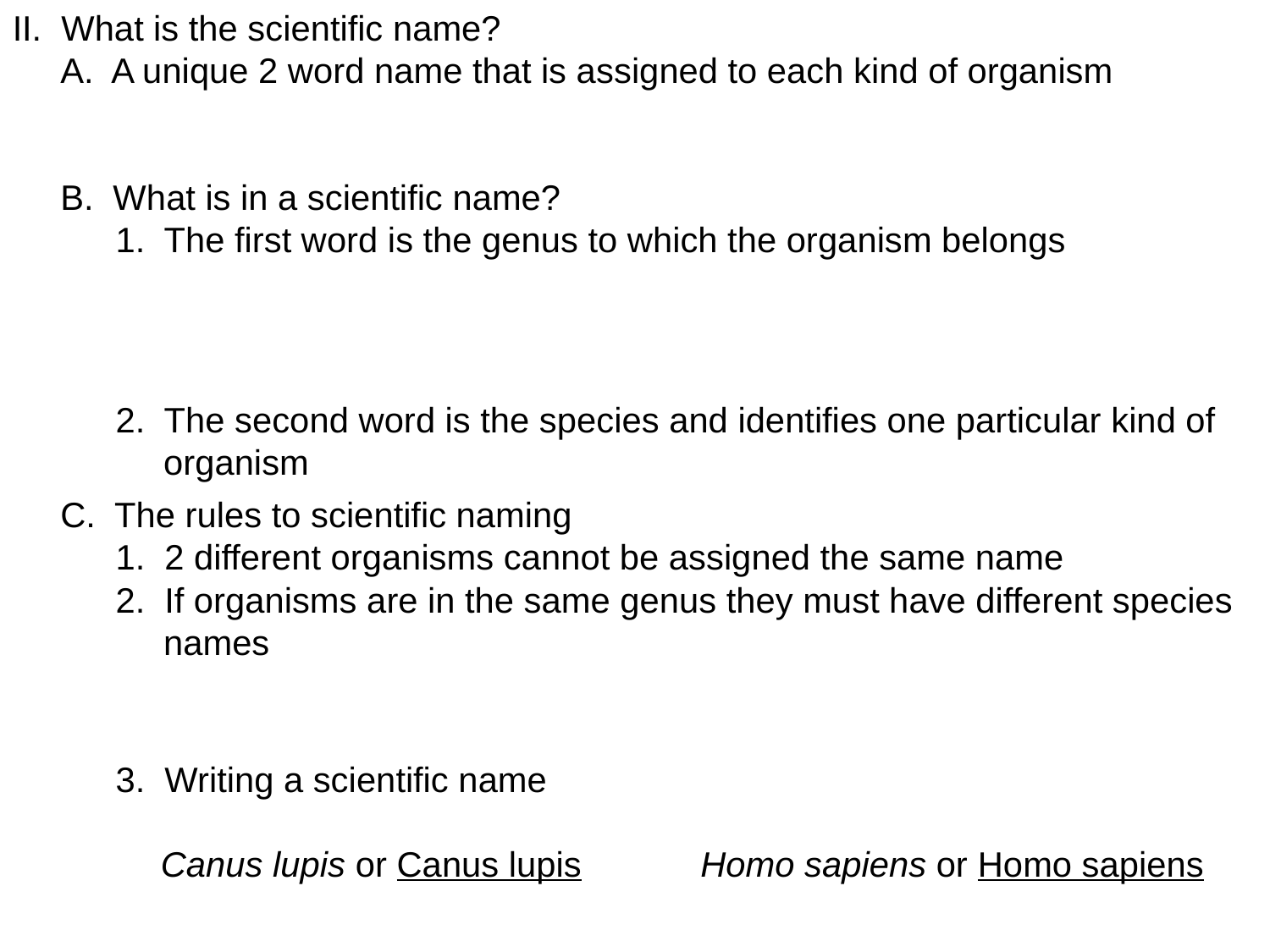

II.  What is the scientific name?
	A.  A unique 2 word name that is assigned to each kind of organism
	B.  What is in a scientific name?
		1.  The first word is the genus to which the organism belongs
	2.  The second word is the species and identifies one particular kind of 		organism
	C.  The rules to scientific naming
		1.  2 different organisms cannot be assigned the same name
		2.  If organisms are in the same genus they must have different species 			names
	3.  Writing a scientific name
Canus lupis or Canus lupis
Homo sapiens or Homo sapiens